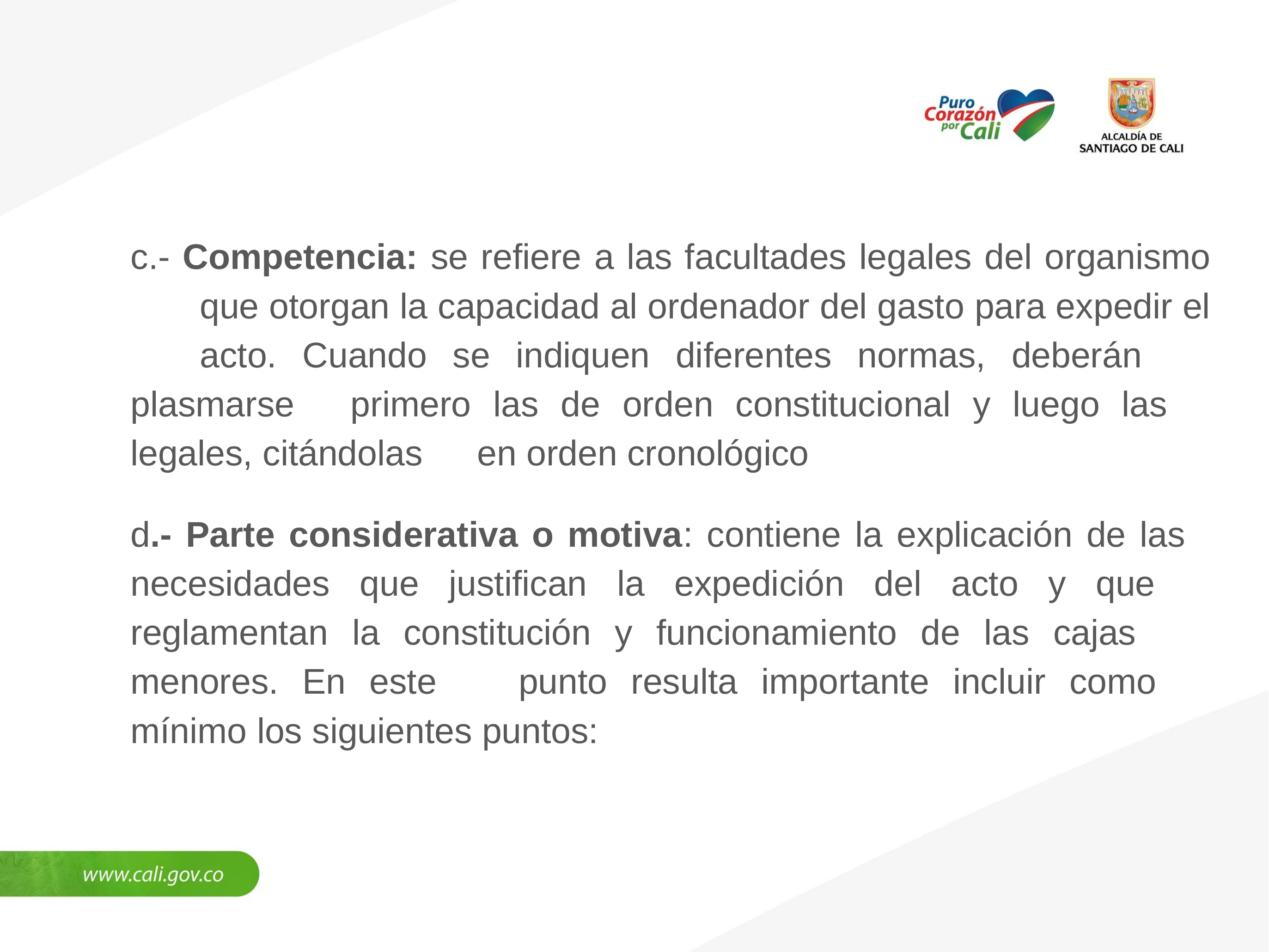

#
c.- Competencia: se refiere a las facultades legales del organismo 	que otorgan la capacidad al ordenador del gasto para expedir el 	acto. Cuando se indiquen diferentes normas, deberán 	plasmarse 	primero las de orden constitucional y luego las 	legales, citándolas 	en orden cronológico
d.- Parte considerativa o motiva: contiene la explicación de las 	necesidades que justifican la expedición del acto y que 	reglamentan 	la constitución y funcionamiento de las cajas 	menores. En este 	punto resulta importante incluir como 	mínimo los siguientes puntos: